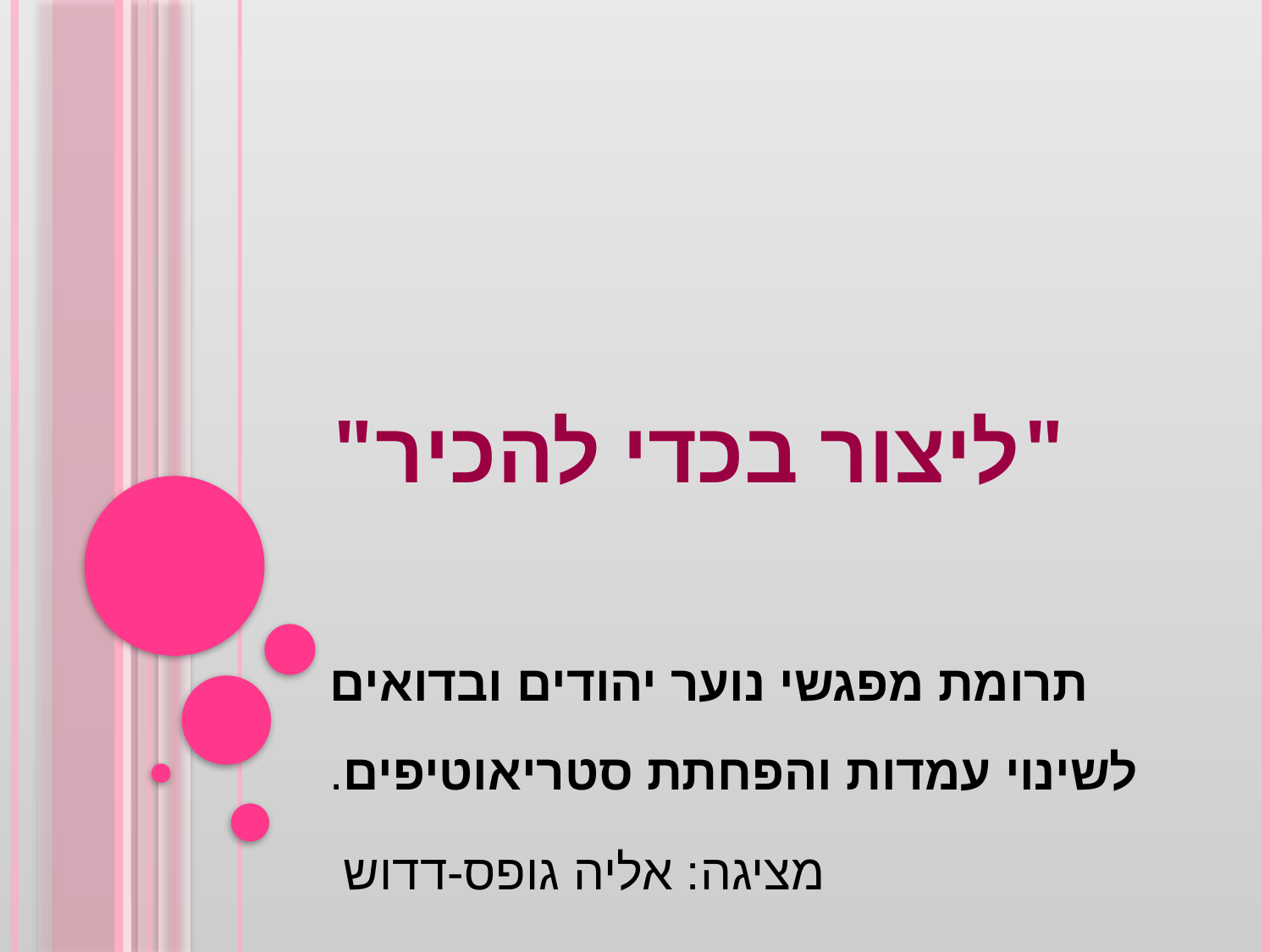

# "ליצור בכדי להכיר"
תרומת מפגשי נוער יהודים ובדואים לשינוי עמדות והפחתת סטריאוטיפים.
מציגה: אליה גופס-דדוש